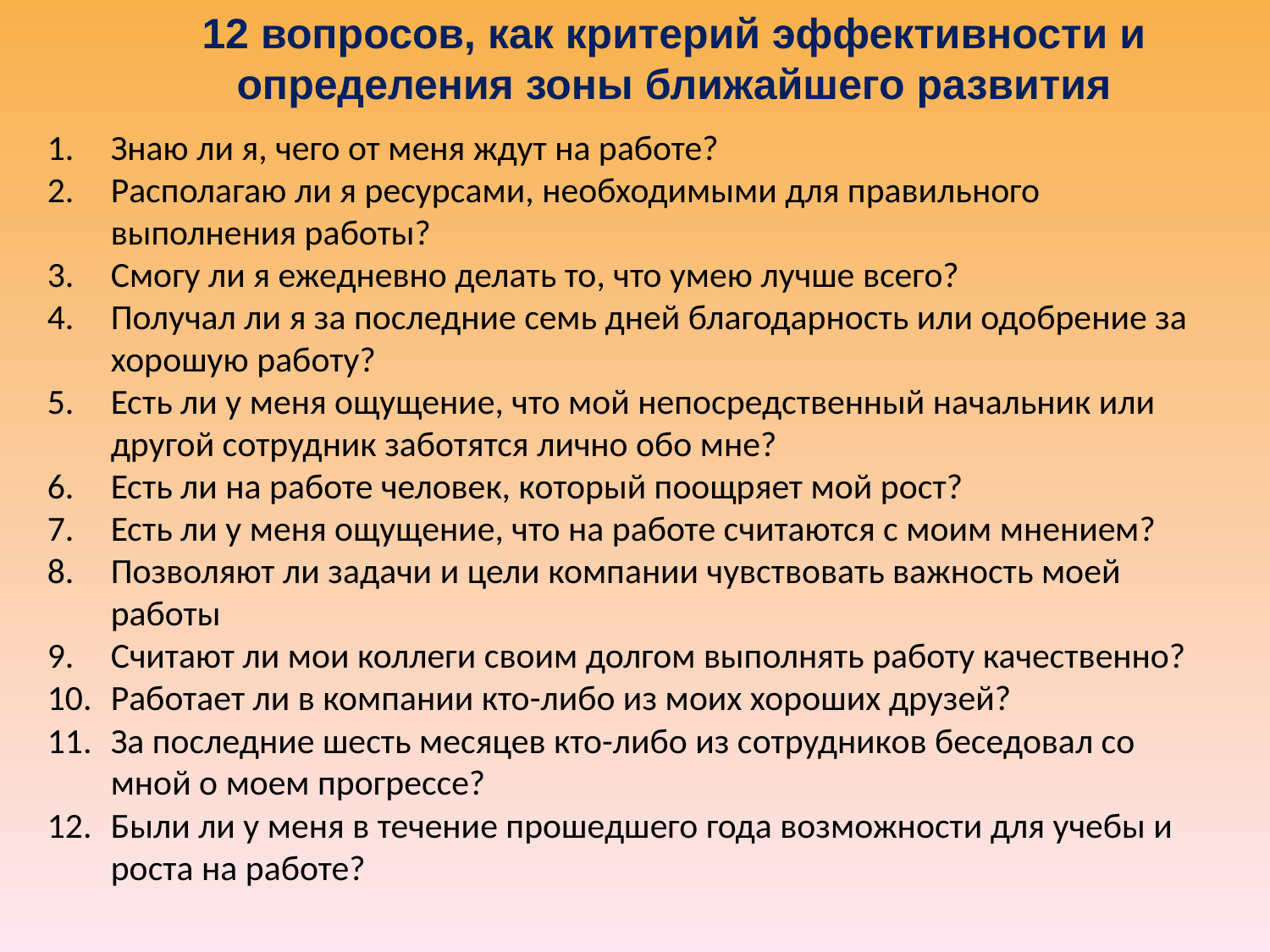

12 вопросов, как критерий эффективности и определения зоны ближайшего развития
Знаю ли я, чего от меня ждут на работе?
Располагаю ли я ресурсами, необходимыми для правильного выполнения работы?
Смогу ли я ежедневно делать то, что умею лучше всего?
Получал ли я за последние семь дней благодарность или одобрение за хорошую работу?
Есть ли у меня ощущение, что мой непосредственный начальник или другой сотрудник заботятся лично обо мне?
Есть ли на работе человек, который поощряет мой рост?
Есть ли у меня ощущение, что на работе считаются с моим мнением?
Позволяют ли задачи и цели компании чувствовать важность моей работы
Считают ли мои коллеги своим долгом выполнять работу качественно?
Работает ли в компании кто-либо из моих хороших друзей?
За последние шесть месяцев кто-либо из сотрудников беседовал со мной о моем прогрессе?
Были ли у меня в течение прошедшего года возможности для учебы и роста на работе?